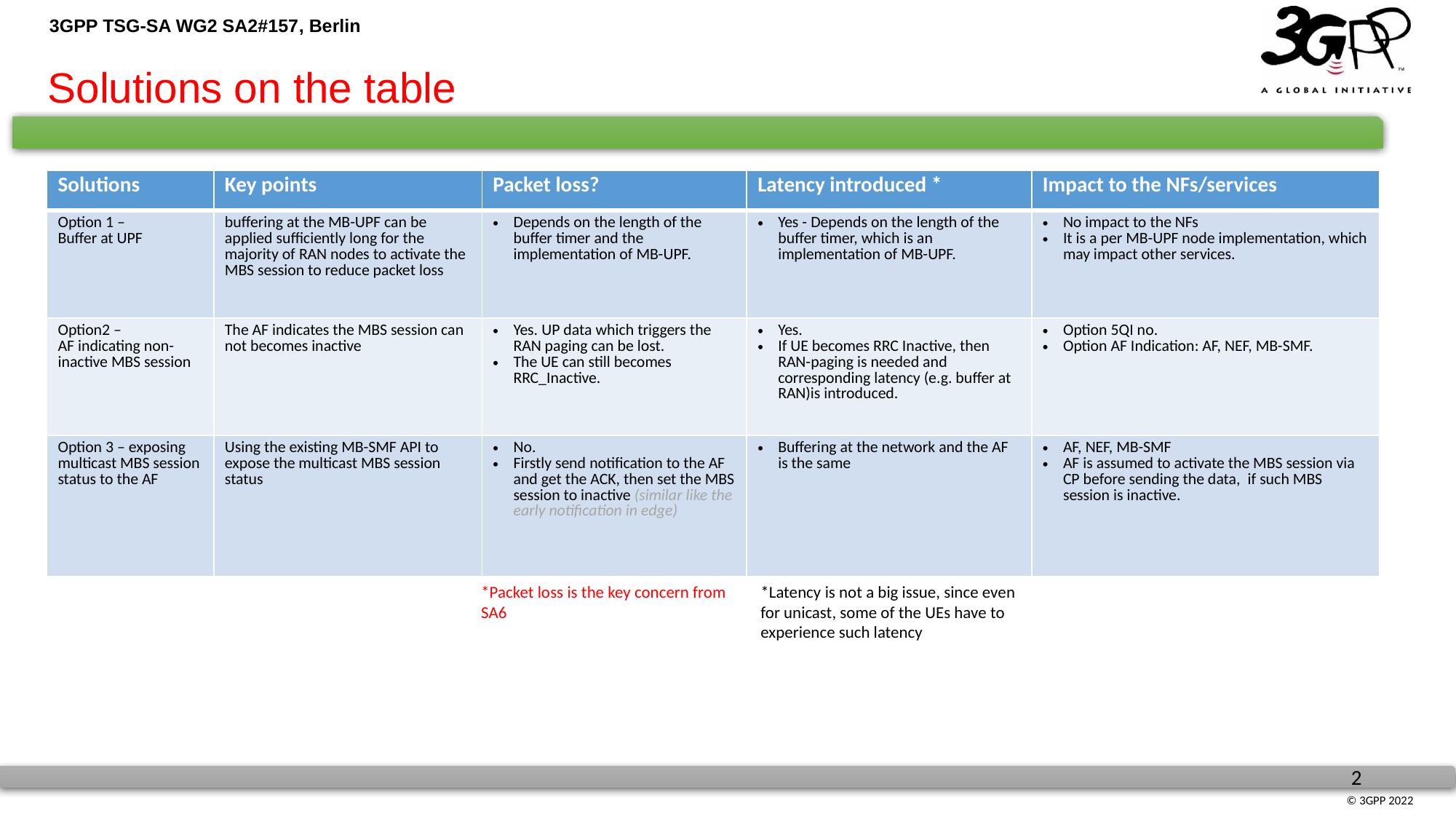

Solutions on the table
| Solutions | Key points | Packet loss? | Latency introduced \* | Impact to the NFs/services |
| --- | --- | --- | --- | --- |
| Option 1 – Buffer at UPF | buffering at the MB-UPF can be applied sufficiently long for the majority of RAN nodes to activate the MBS session to reduce packet loss | Depends on the length of the buffer timer and the implementation of MB-UPF. | Yes - Depends on the length of the buffer timer, which is an implementation of MB-UPF. | No impact to the NFs It is a per MB-UPF node implementation, which may impact other services. |
| Option2 – AF indicating non-inactive MBS session | The AF indicates the MBS session can not becomes inactive | Yes. UP data which triggers the RAN paging can be lost. The UE can still becomes RRC\_Inactive. | Yes. If UE becomes RRC Inactive, then RAN-paging is needed and corresponding latency (e.g. buffer at RAN)is introduced. | Option 5QI no. Option AF Indication: AF, NEF, MB-SMF. |
| Option 3 – exposing multicast MBS session status to the AF | Using the existing MB-SMF API to expose the multicast MBS session status | No. Firstly send notification to the AF and get the ACK, then set the MBS session to inactive (similar like the early notification in edge) | Buffering at the network and the AF is the same | AF, NEF, MB-SMF AF is assumed to activate the MBS session via CP before sending the data, if such MBS session is inactive. |
*Packet loss is the key concern from SA6
*Latency is not a big issue, since even for unicast, some of the UEs have to experience such latency